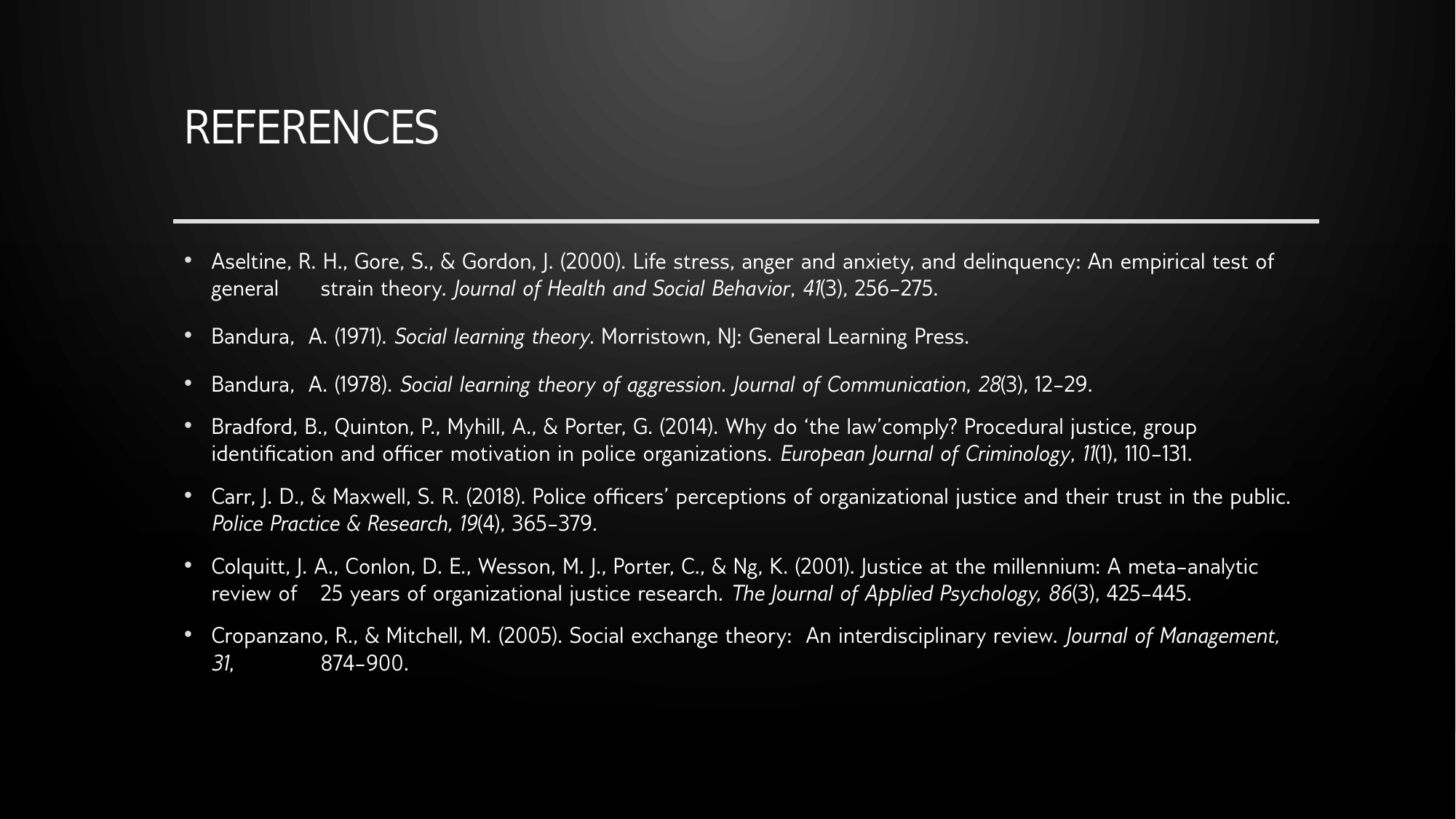

# REFERENCES
Aseltine, R. H., Gore, S., & Gordon, J. (2000). Life stress, anger and anxiety, and delinquency: An empirical test of general 	strain theory. Journal of Health and Social Behavior, 41(3), 256–275.
Bandura,  A. (1971). Social learning theory. Morristown, NJ: General Learning Press.
Bandura,  A. (1978). Social learning theory of aggression. Journal of Communication, 28(3), 12–29.
Bradford, B., Quinton, P., Myhill, A., & Porter, G. (2014). Why do ‘the law’comply? Procedural justice, group identification and officer motivation in police organizations. European Journal of Criminology, 11(1), 110–131.
Carr, J. D., & Maxwell, S. R. (2018). Police officers’ perceptions of organizational justice and their trust in the public. 	Police Practice & Research, 19(4), 365–379.
Colquitt, J. A., Conlon, D. E., Wesson, M. J., Porter, C., & Ng, K. (2001). Justice at the millennium: A meta–analytic review of 	25 years of organizational justice research. The Journal of Applied Psychology, 86(3), 425–445.
Cropanzano, R., & Mitchell, M. (2005). Social exchange theory:  An interdisciplinary review. Journal of Management, 31, 	874–900.